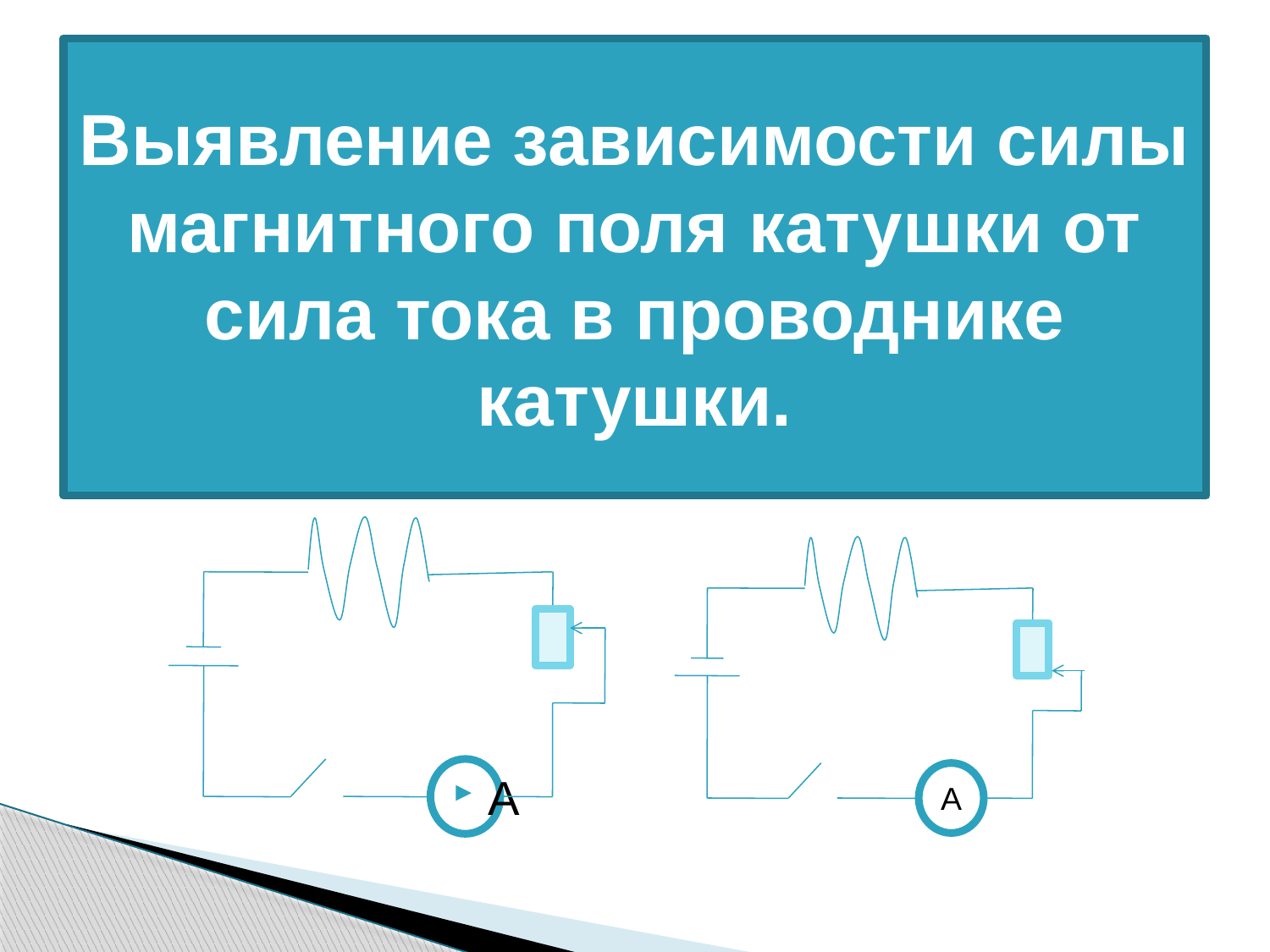

# Выявление зависимости силы магнитного поля катушки от сила тока в проводнике катушки.

А

А